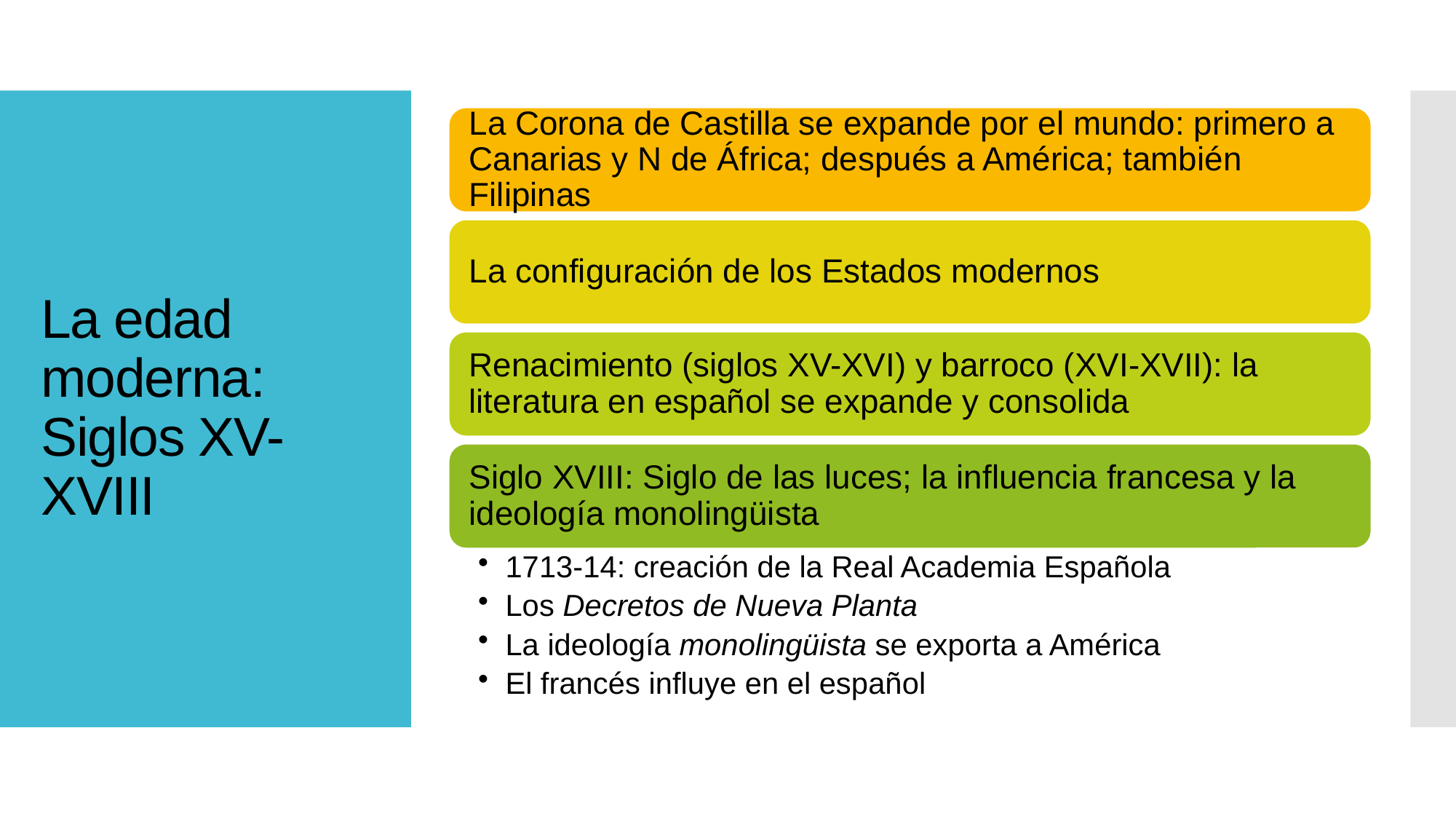

La Corona de Castilla se expande por el mundo: primero a Canarias y N de África; después a América; también Filipinas
La configuración de los Estados modernos
Renacimiento (siglos XV-XVI) y barroco (XVI-XVII): la literatura en español se expande y consolida
Siglo XVIII: Siglo de las luces; la influencia francesa y la ideología monolingüista
1713-14: creación de la Real Academia Española
Los Decretos de Nueva Planta
La ideología monolingüista se exporta a América
El francés influye en el español
# La edad moderna: Siglos XV-XVIII